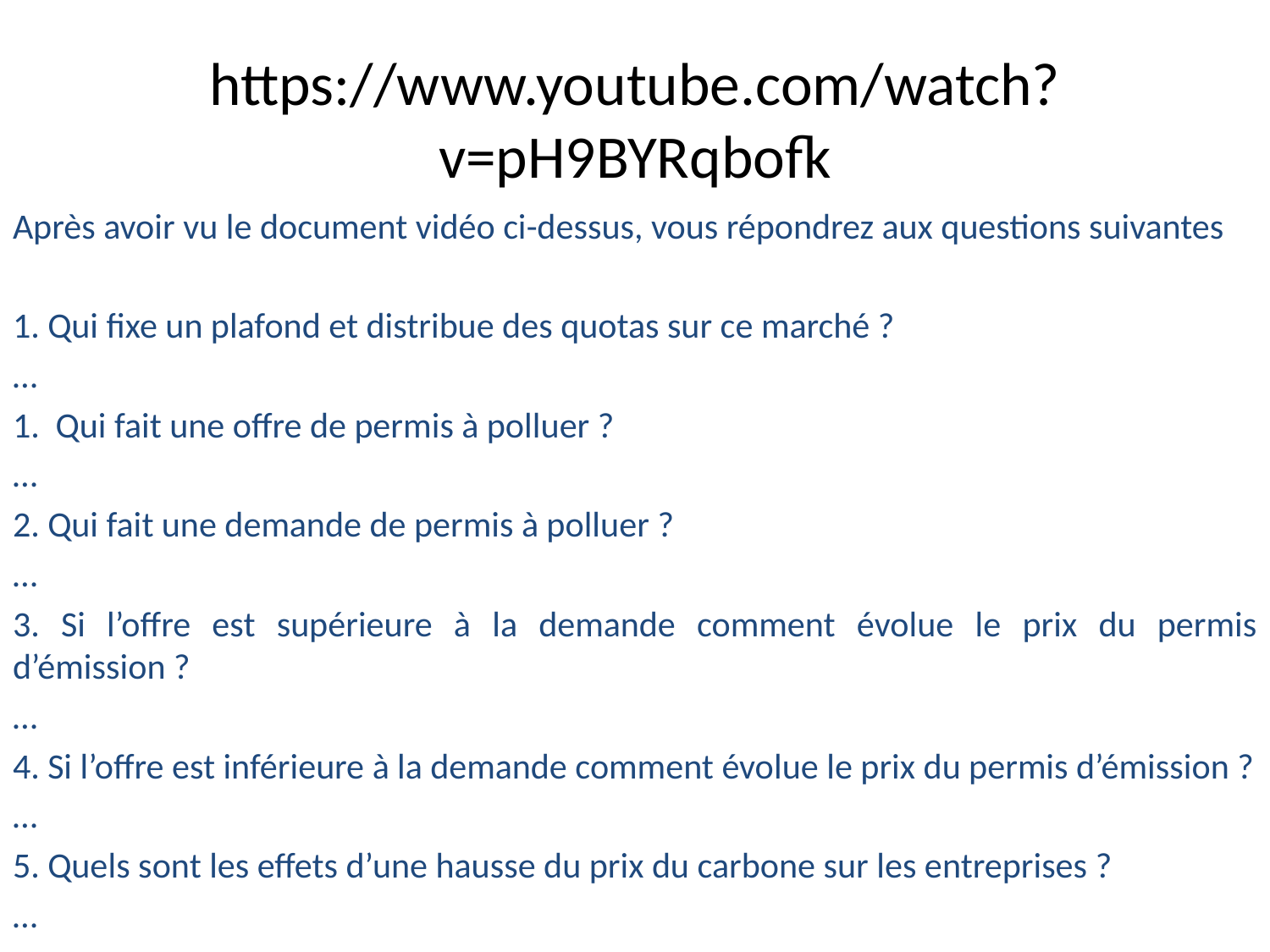

# https://www.youtube.com/watch?v=pH9BYRqbofk
Après avoir vu le document vidéo ci-dessus, vous répondrez aux questions suivantes

1. Qui fixe un plafond et distribue des quotas sur ce marché ?
…
1.  Qui fait une offre de permis à polluer ?
…
2. Qui fait une demande de permis à polluer ?
…
3. Si l’offre est supérieure à la demande comment évolue le prix du permis d’émission ?
…
4. Si l’offre est inférieure à la demande comment évolue le prix du permis d’émission ?
…
5. Quels sont les effets d’une hausse du prix du carbone sur les entreprises ?
…